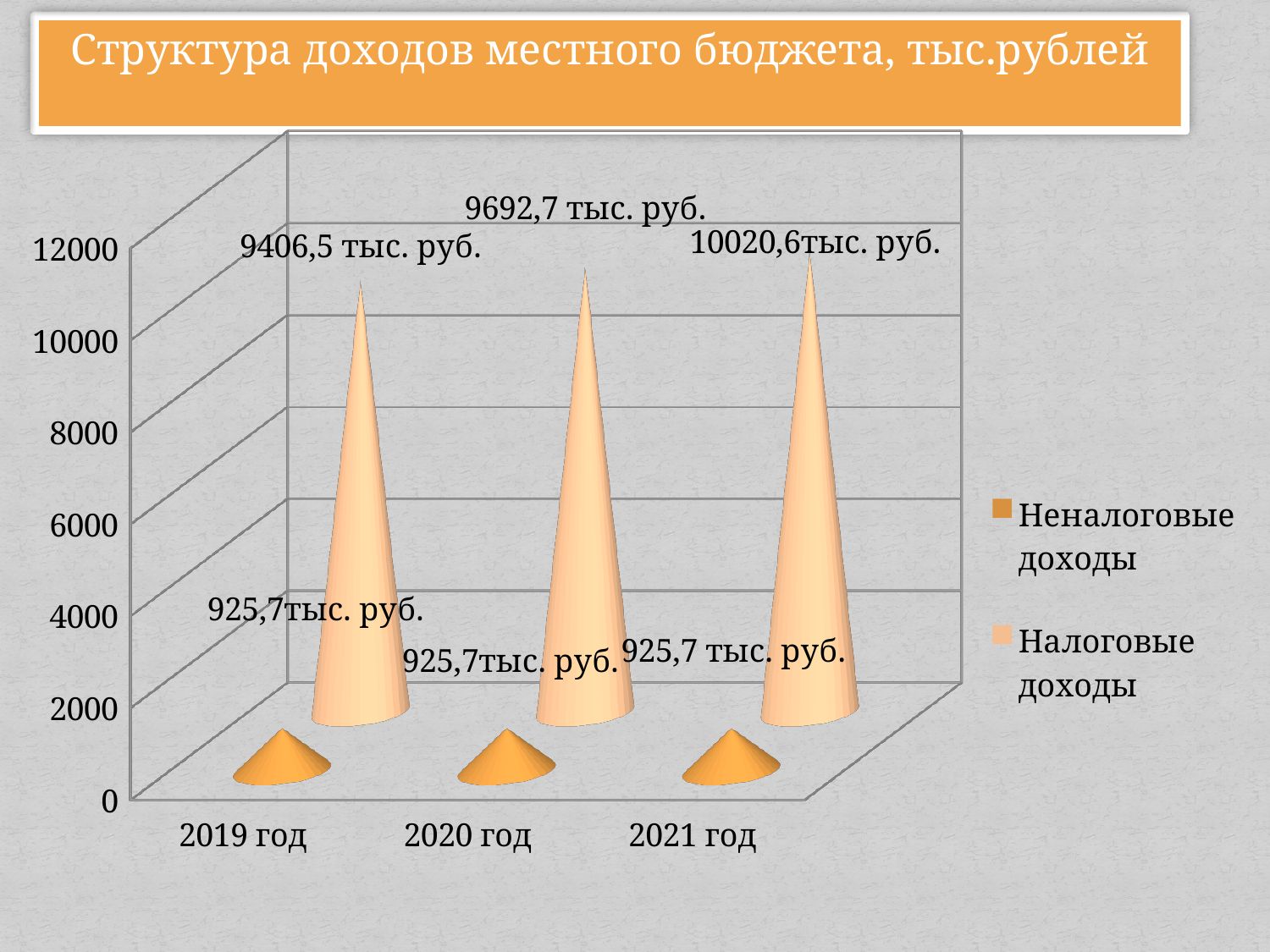

Структура доходов местного бюджета, тыс.рублей

[unsupported chart]